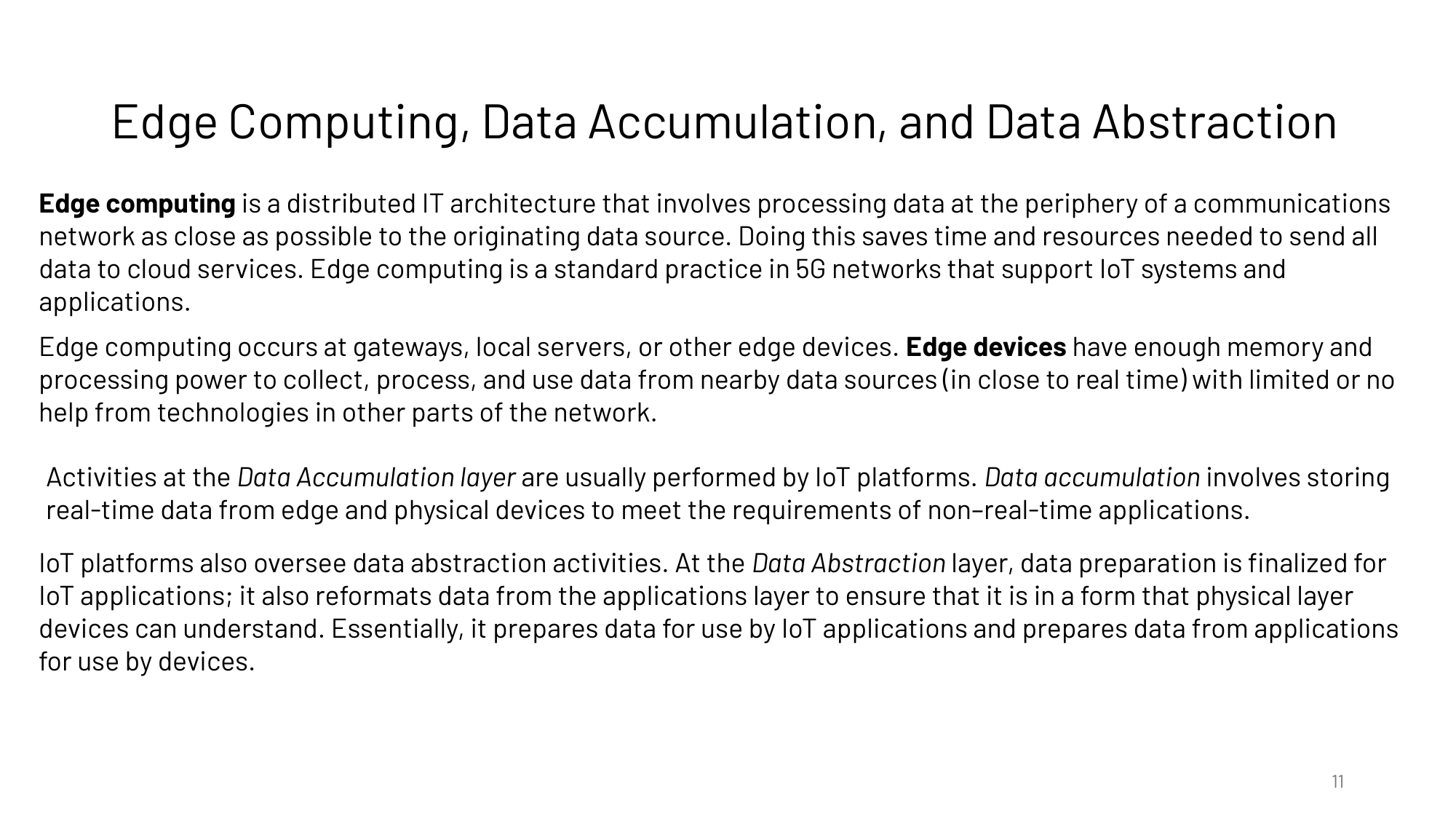

# Edge Computing, Data Accumulation, and Data Abstraction
Edge computing is a distributed IT architecture that involves processing data at the periphery of a communications network as close as possible to the originating data source. Doing this saves time and resources needed to send all data to cloud services. Edge computing is a standard practice in 5G networks that support IoT systems and applications.
Edge computing occurs at gateways, local servers, or other edge devices. Edge devices have enough memory and processing power to collect, process, and use data from nearby data sources (in close to real time) with limited or no help from technologies in other parts of the network.
Activities at the Data Accumulation layer are usually performed by IoT platforms. Data accumulation involves storing real-time data from edge and physical devices to meet the requirements of non–real-time applications.
IoT platforms also oversee data abstraction activities. At the Data Abstraction layer, data preparation is finalized for IoT applications; it also reformats data from the applications layer to ensure that it is in a form that physical layer devices can understand. Essentially, it prepares data for use by IoT applications and prepares data from applications for use by devices.
11